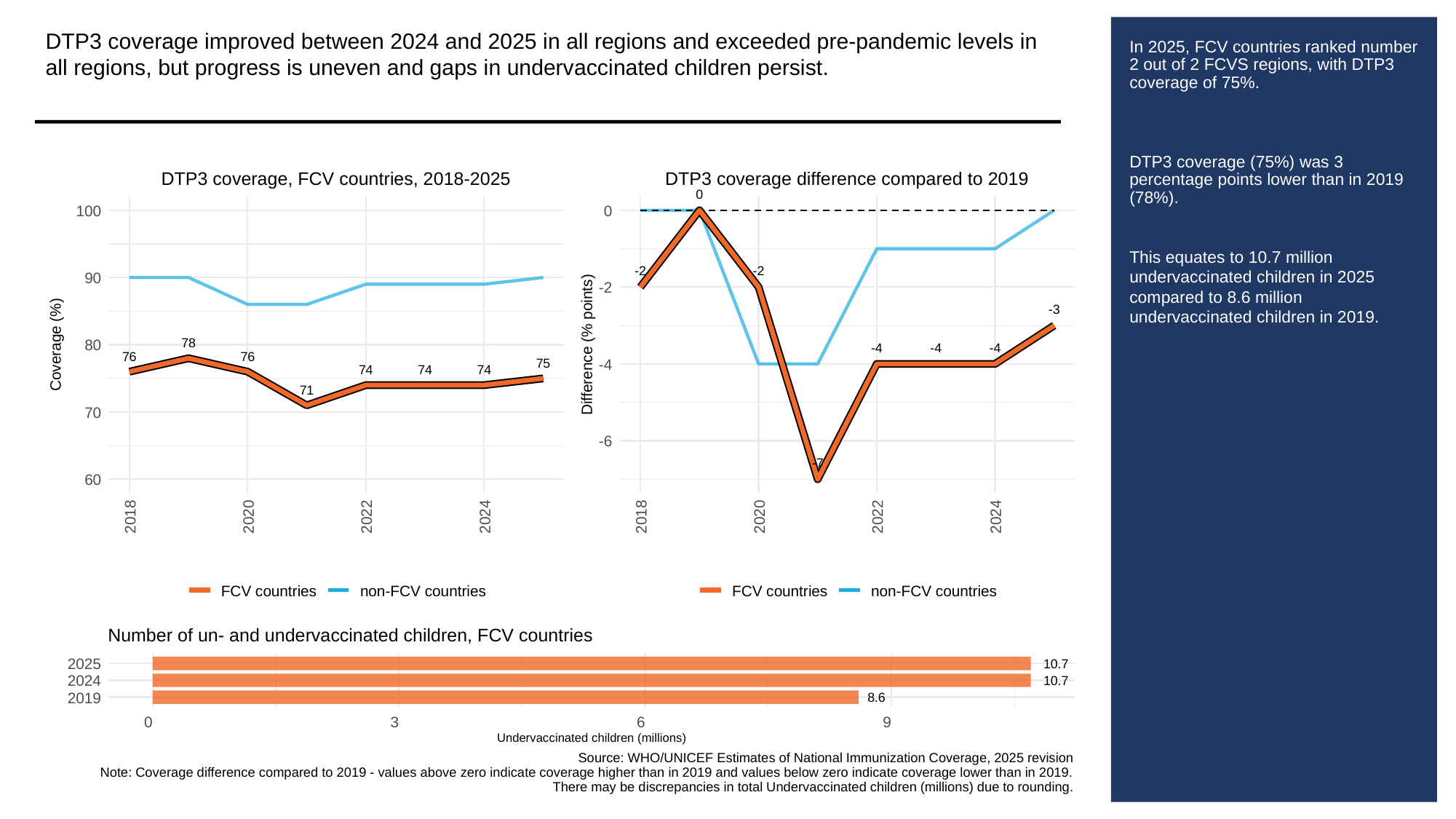

DTP3 coverage improved between 2024 and 2025 in all regions and exceeded pre-pandemic levels in all regions, but progress is uneven and gaps in undervaccinated children persist.
# In 2025, FCV countries ranked number 2 out of 2 FCVS regions, with DTP3 coverage of 75%.

DTP3 coverage (75%) was 3 percentage points lower than in 2019 (78%).

This equates to 10.7 million undervaccinated children in 2025 compared to 8.6 million undervaccinated children in 2019.

DTP3 coverage, FCV countries, 2018-2025
DTP3 coverage difference compared to 2019
0

100
0

-2
-2
90

-2

-3

78
Coverage (%)
80
Difference (% points)
-4
-4
-4

76
76
75

-4

74
74
74

71

70

-6

-7
60

2018
2020
2022
2024
2018
2020
2022
2024
FCV countries
non-FCV countries
FCV countries
non-FCV countries

Number of un- and undervaccinated children, FCV countries

2025
10.7

2024
10.7

2019
8.6

0
3
6
9
Undervaccinated children (millions)
Source: WHO/UNICEF Estimates of National Immunization Coverage, 2025 revision
Note: Coverage difference compared to 2019 - values above zero indicate coverage higher than in 2019 and values below zero indicate coverage lower than in 2019.
There may be discrepancies in total Undervaccinated children (millions) due to rounding.